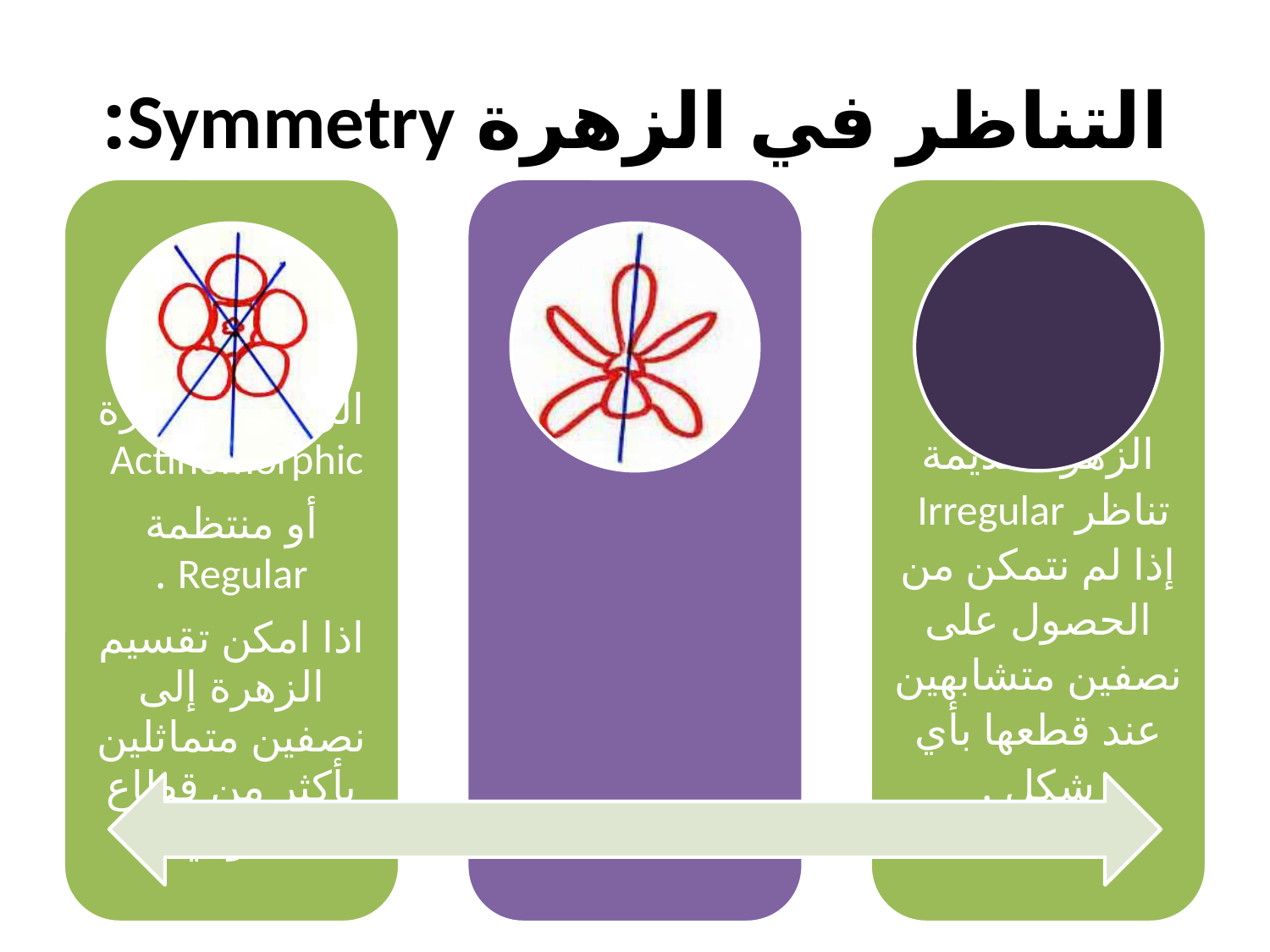

# التناظر في الزهرة Symmetry:
الزهرة متناظرة Actinomorphic
اذا امكن تقسيم الزهرة إلى نصفين متماثلين بأكثر من قطاع طولي
الزهرة عديمة تناظر Irregular
إذا لم نتمكن من الحصول على نصفين متشابهين عند قطعها بأي شكل .